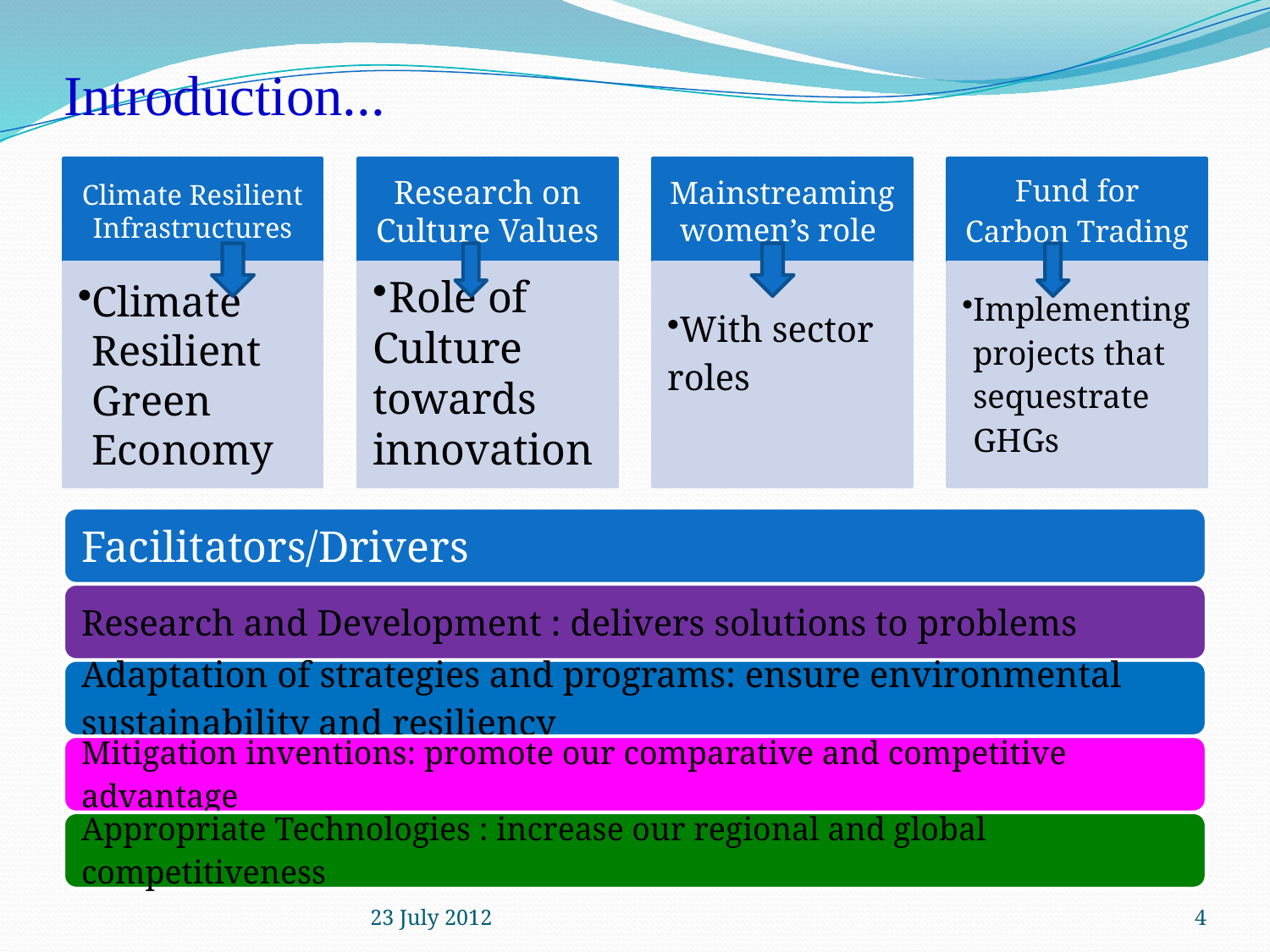

# Introduction...
Climate Resilient Infrastructures
Research on Culture Values
Climate Resilient Green Economy
Implementing projects that sequestrate GHGs
Mainstreaming women’s role
 Role of Culture towards innovation
Fund for Carbon Trading
With sector roles

Facilitators/Drivers
Research and Development : delivers solutions to problems
Adaptation of strategies and programs: ensure environmental sustainability and resiliency
Mitigation inventions: promote our comparative and competitive advantage
Appropriate Technologies : increase our regional and global competitiveness
23 July 2012
4